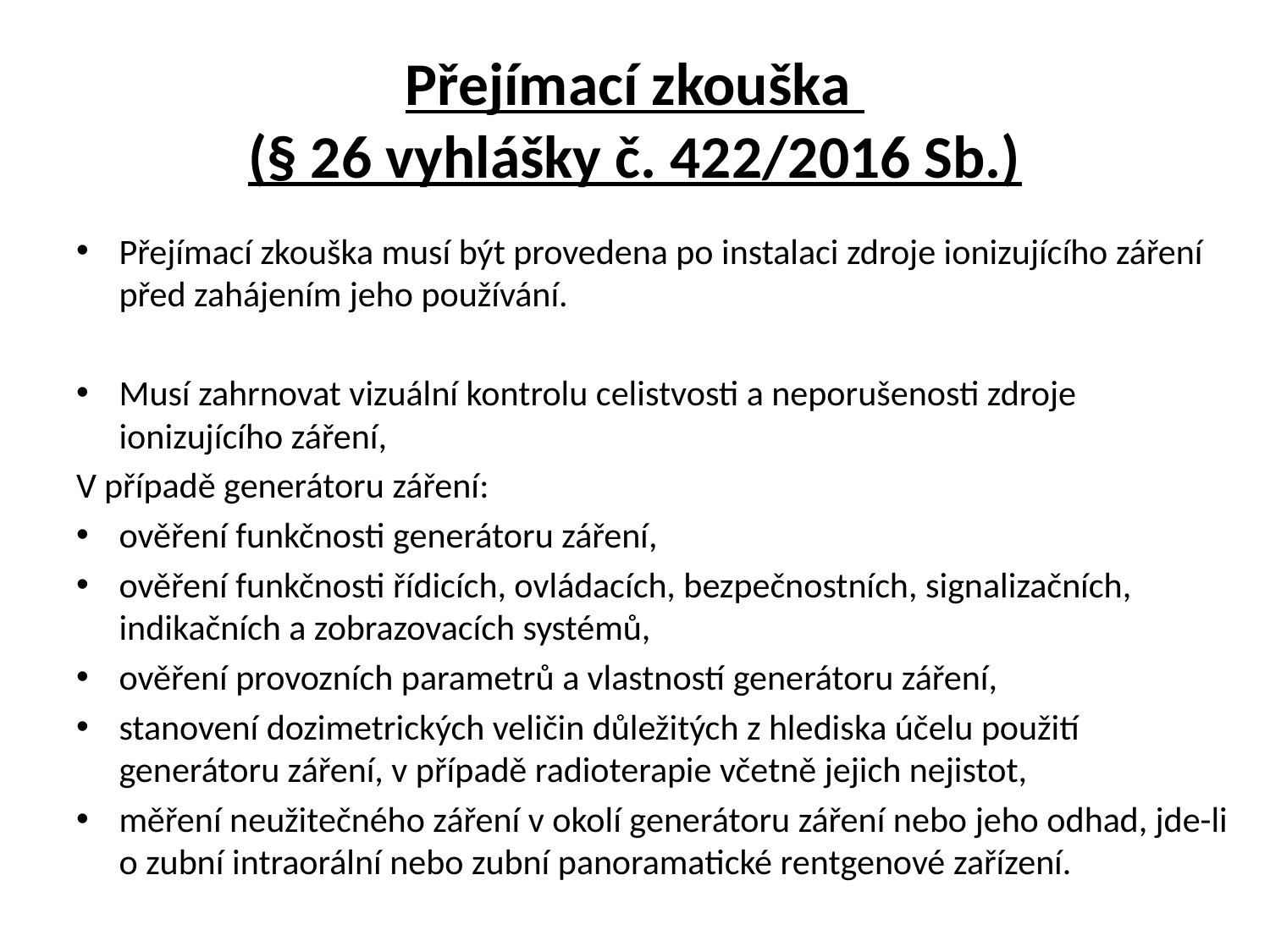

# Přejímací zkouška (§ 26 vyhlášky č. 422/2016 Sb.)
Přejímací zkouška musí být provedena po instalaci zdroje ionizujícího záření před zahájením jeho používání.

Musí zahrnovat vizuální kontrolu celistvosti a neporušenosti zdroje ionizujícího záření,
V případě generátoru záření:
ověření funkčnosti generátoru záření,
ověření funkčnosti řídicích, ovládacích, bezpečnostních, signalizačních, indikačních a zobrazovacích systémů,
ověření provozních parametrů a vlastností generátoru záření,
stanovení dozimetrických veličin důležitých z hlediska účelu použití generátoru záření, v případě radioterapie včetně jejich nejistot,
měření neužitečného záření v okolí generátoru záření nebo jeho odhad, jde-li o zubní intraorální nebo zubní panoramatické rentgenové zařízení.